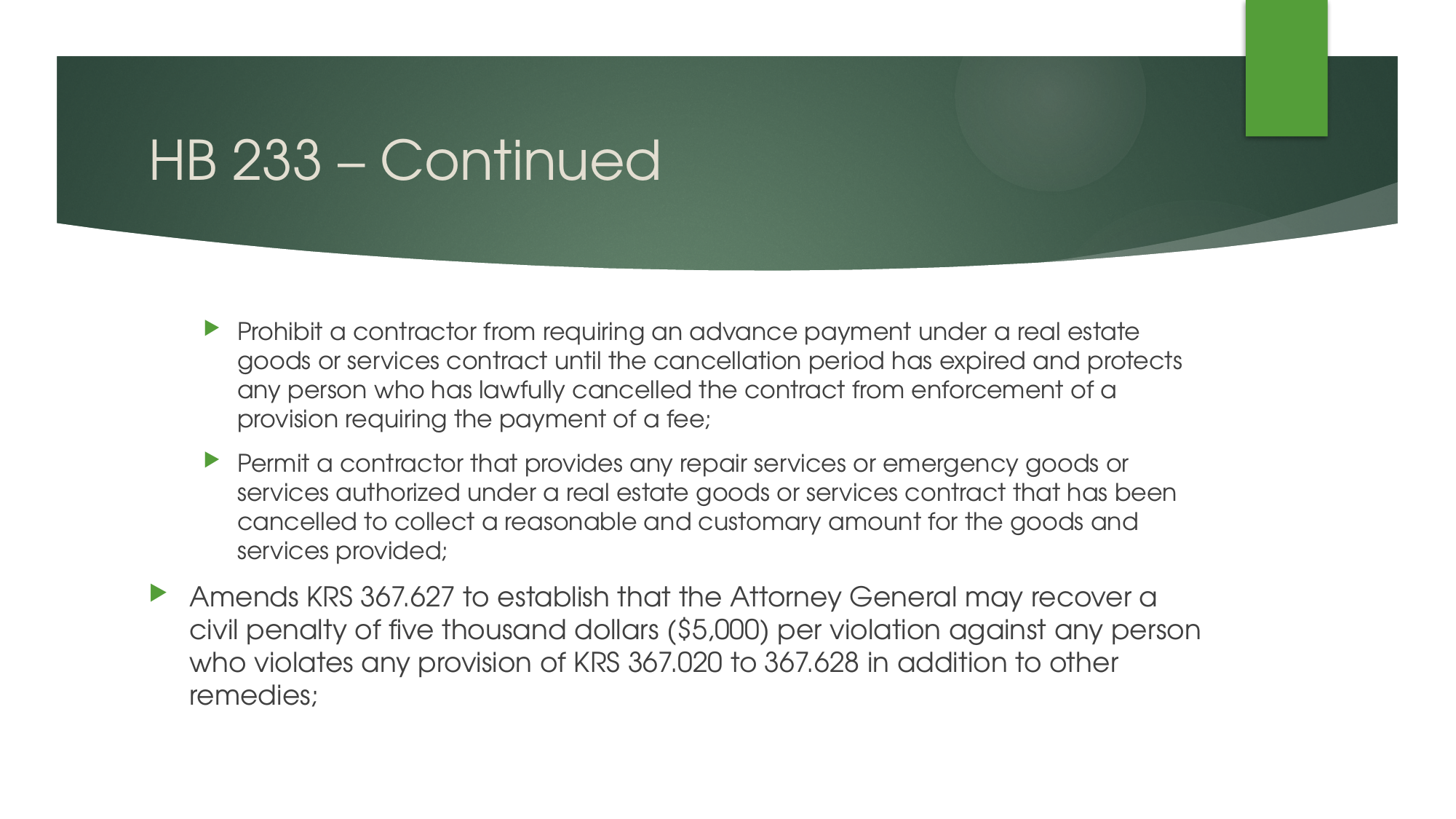

# HB 233 – Continued
Prohibit a contractor from requiring an advance payment under a real estate goods or services contract until the cancellation period has expired and protects any person who has lawfully cancelled the contract from enforcement of a provision requiring the payment of a fee;
Permit a contractor that provides any repair services or emergency goods or services authorized under a real estate goods or services contract that has been cancelled to collect a reasonable and customary amount for the goods and services provided;
Amends KRS 367.627 to establish that the Attorney General may recover a civil penalty of five thousand dollars ($5,000) per violation against any person who violates any provision of KRS 367.020 to 367.628 in addition to other remedies;